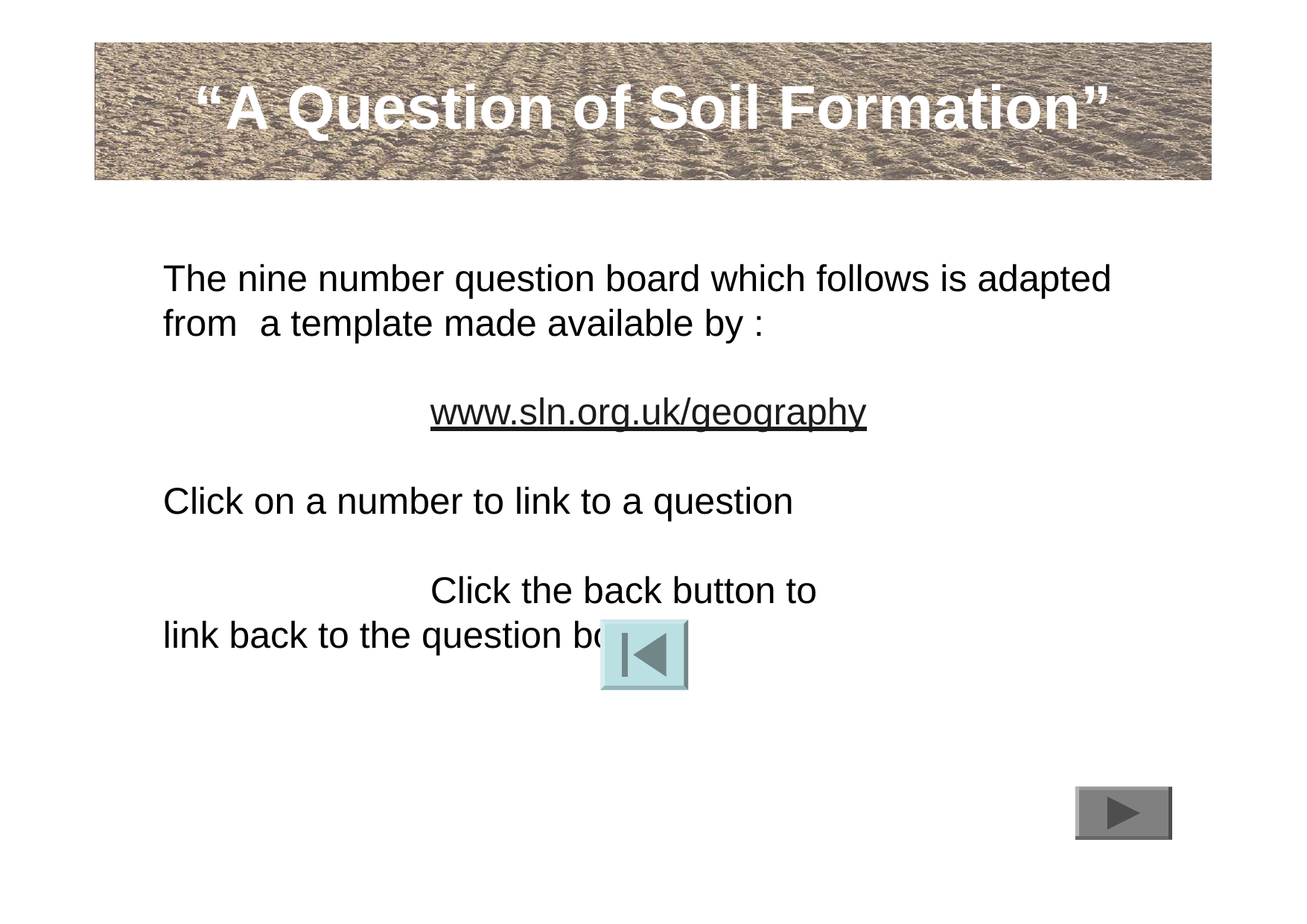

“A Question of Soil Formation”
The nine number question board which follows is adapted from	a template made available by :
www.sln.org.uk/geography Click on a number to link to a question

Click the back button to link back to the question board